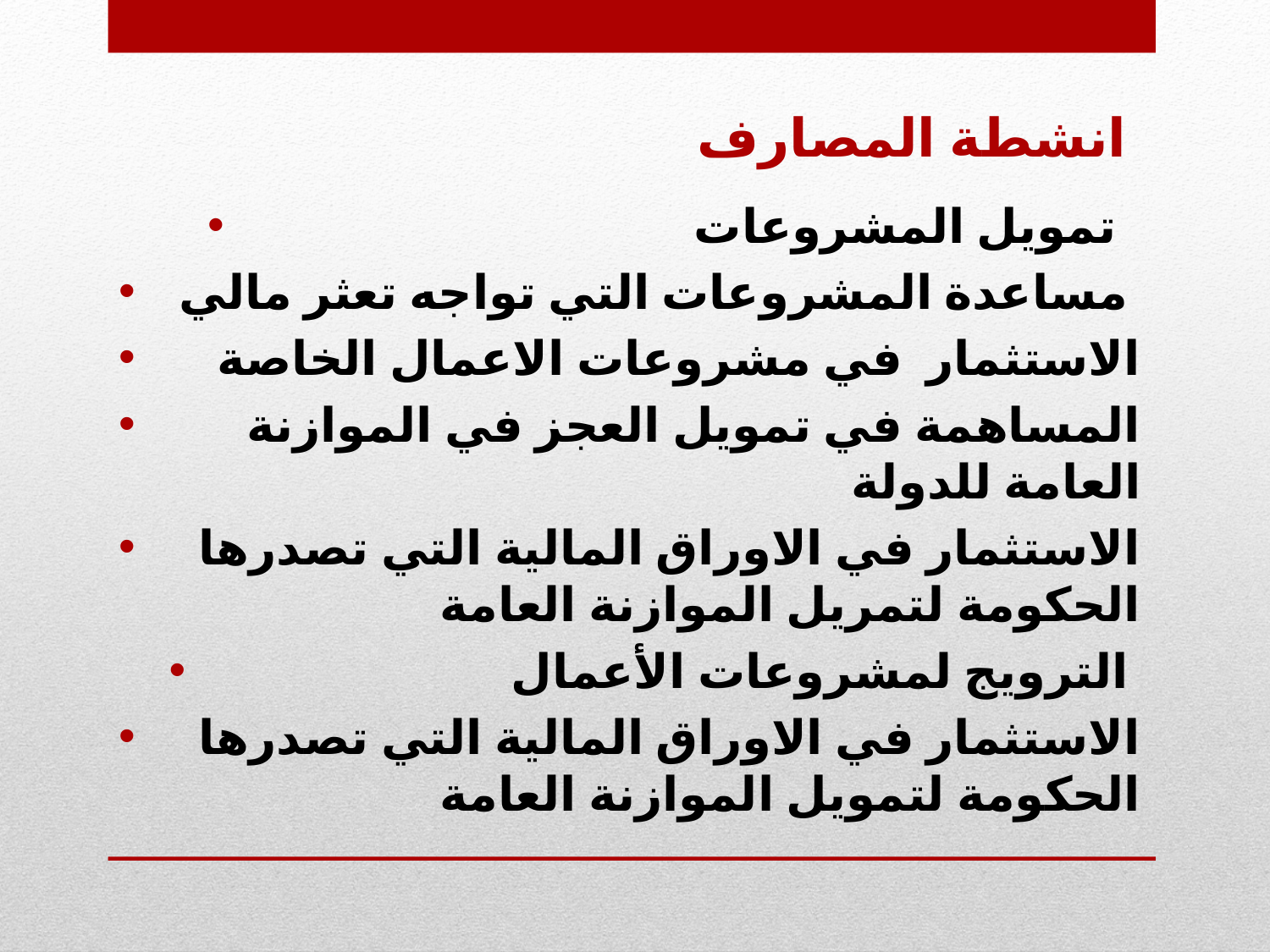

انشطة المصارف

تمويل المشروعات
مساعدة المشروعات التي تواجه تعثر مالي
الاستثمار  في مشروعات الاعمال الخاصة
المساهمة في تمويل العجز في الموازنة العامة للدولة
الاستثمار في الاوراق المالية التي تصدرها الحكومة لتمريل الموازنة العامة
الترويج لمشروعات الأعمال
الاستثمار في الاوراق المالية التي تصدرها الحكومة لتمويل الموازنة العامة